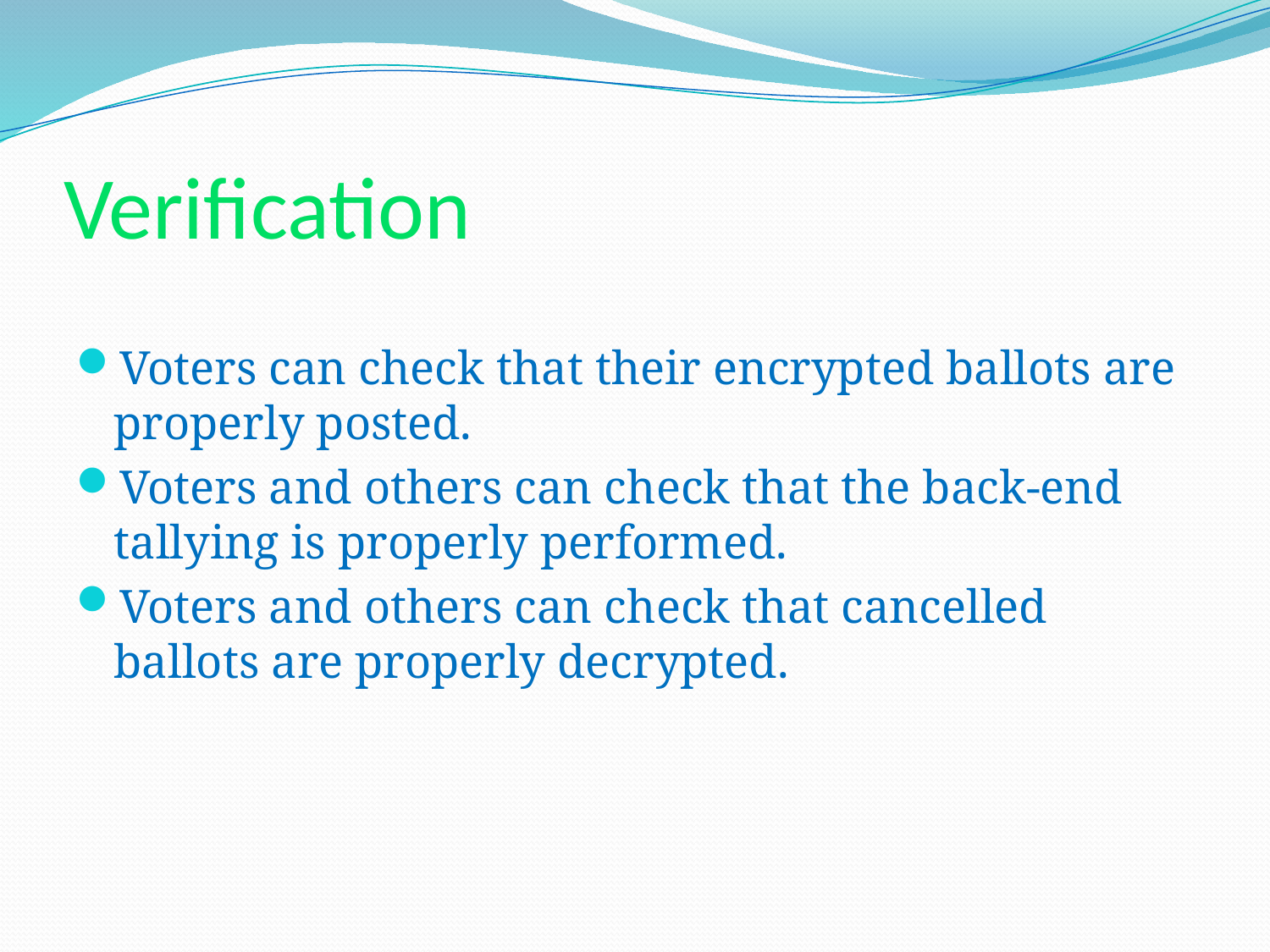

# Verification

Voters can check that their encrypted ballots are properly posted.
Voters and others can check that the back-end tallying is properly performed.
Voters and others can check that cancelled ballots are properly decrypted.